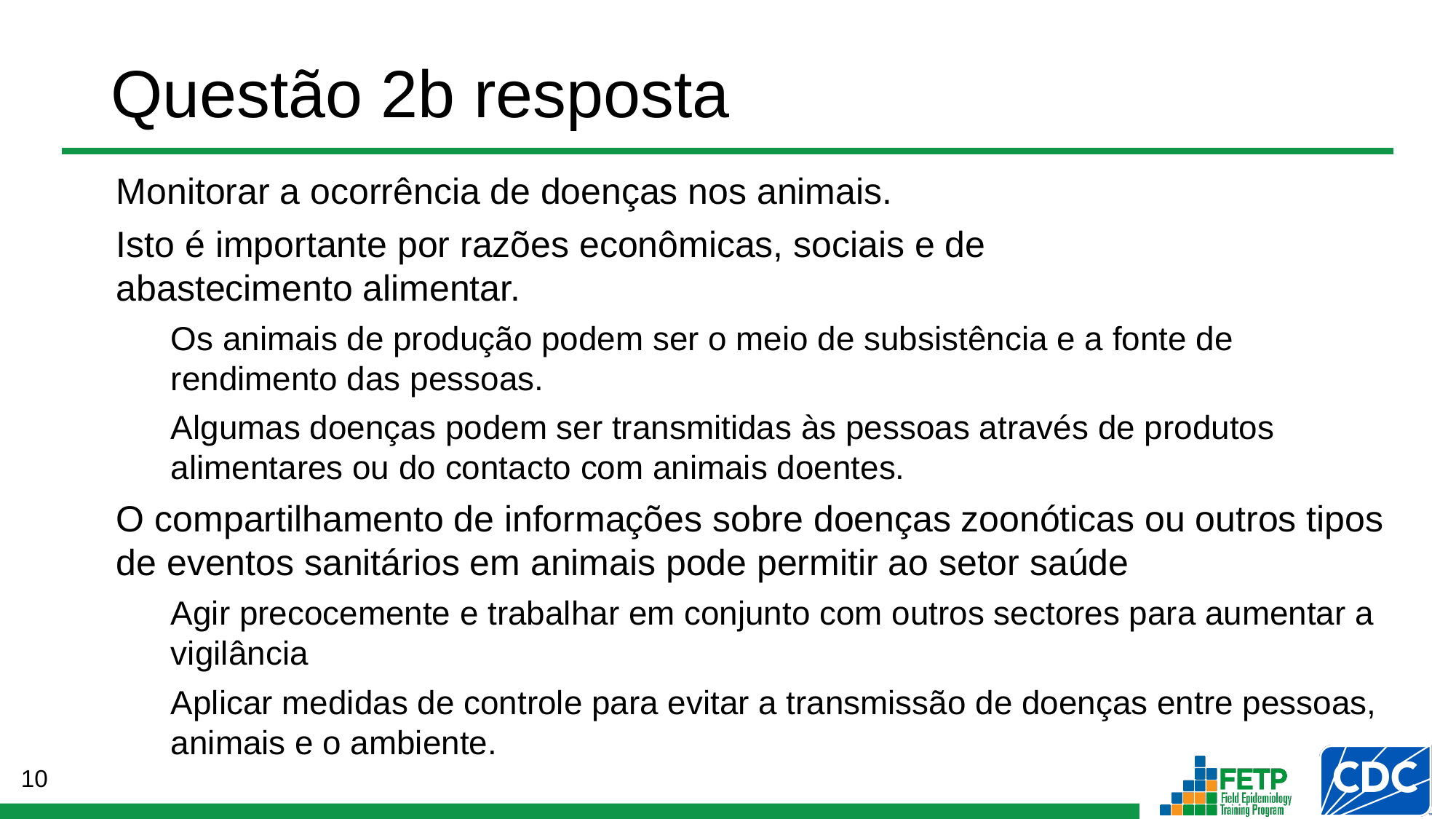

# Questão 2b resposta
Monitorar a ocorrência de doenças nos animais.
Isto é importante por razões econômicas, sociais e de
abastecimento alimentar.
Os animais de produção podem ser o meio de subsistência e a fonte de rendimento das pessoas.
Algumas doenças podem ser transmitidas às pessoas através de produtos alimentares ou do contacto com animais doentes.
O compartilhamento de informações sobre doenças zoonóticas ou outros tipos de eventos sanitários em animais pode permitir ao setor saúde
Agir precocemente e trabalhar em conjunto com outros sectores para aumentar a vigilância
Aplicar medidas de controle para evitar a transmissão de doenças entre pessoas, animais e o ambiente.